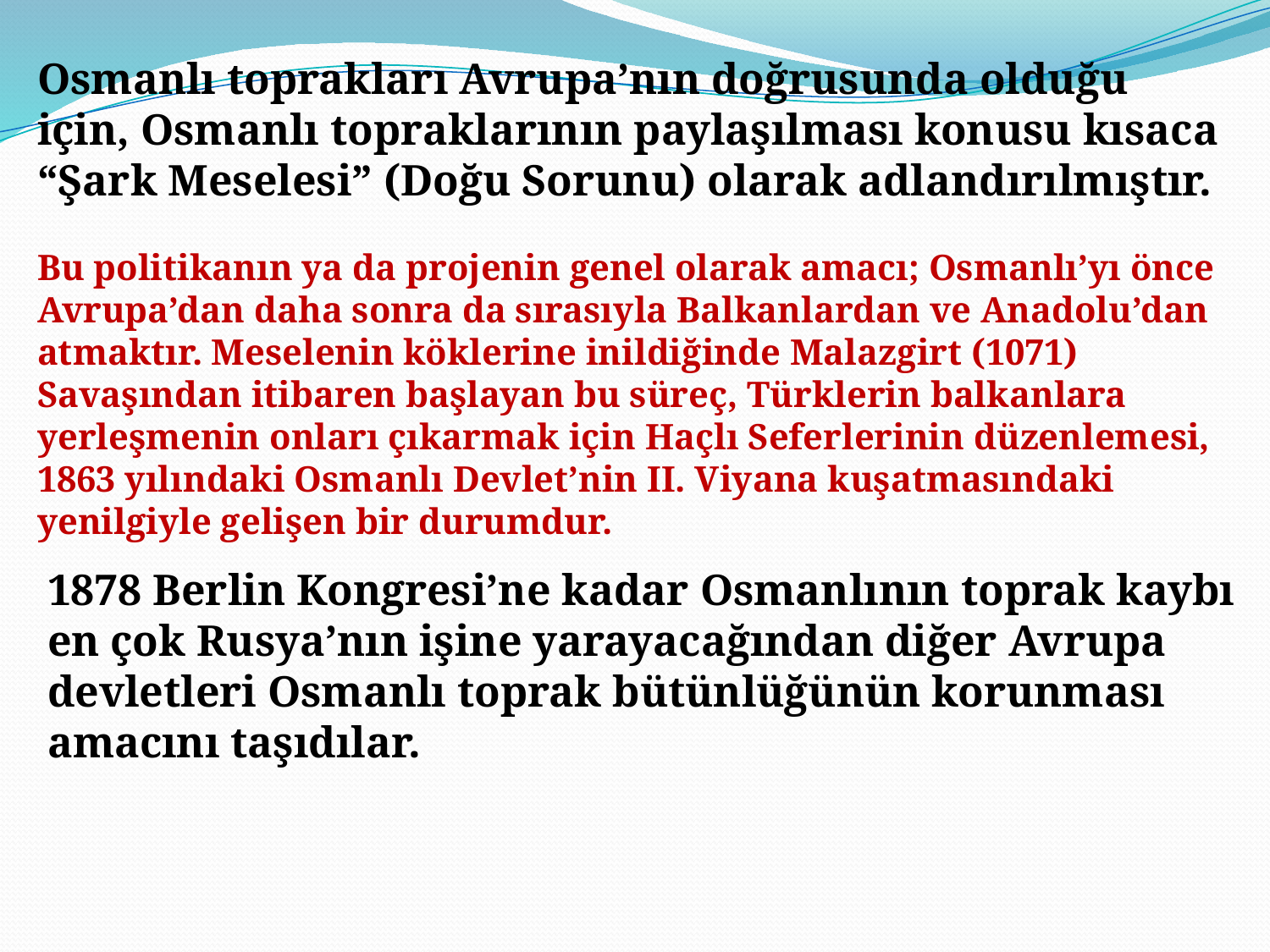

Osmanlı toprakları Avrupa’nın doğrusunda olduğu için, Osmanlı topraklarının paylaşılması konusu kısaca “Şark Meselesi” (Doğu Sorunu) olarak adlandırılmıştır.
Bu politikanın ya da projenin genel olarak amacı; Osmanlı’yı önce Avrupa’dan daha sonra da sırasıyla Balkanlardan ve Anadolu’dan atmaktır. Meselenin köklerine inildiğinde Malazgirt (1071) Savaşından itibaren başlayan bu süreç, Türklerin balkanlara yerleşmenin onları çıkarmak için Haçlı Seferlerinin düzenlemesi, 1863 yılındaki Osmanlı Devlet’nin II. Viyana kuşatmasındaki yenilgiyle gelişen bir durumdur.

1878 Berlin Kongresi’ne kadar Osmanlının toprak kaybı en çok Rusya’nın işine yarayacağından diğer Avrupa devletleri Osmanlı toprak bütünlüğünün korunması amacını taşıdılar.